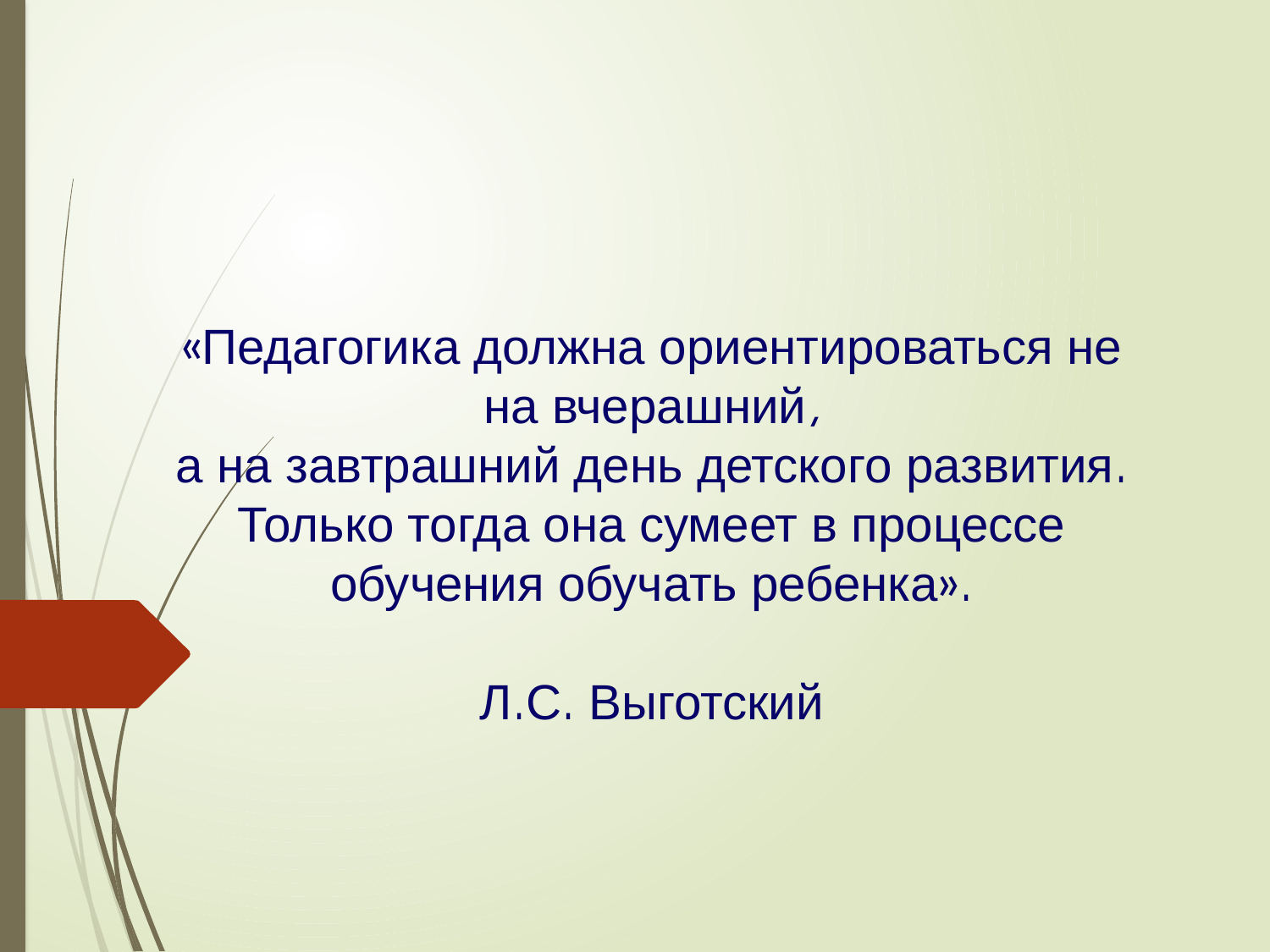

# «Педагогика должна ориентироваться не на вчерашний, а на завтрашний день детского развития. Только тогда она сумеет в процессе обучения обучать ребенка». Л.С. Выготский